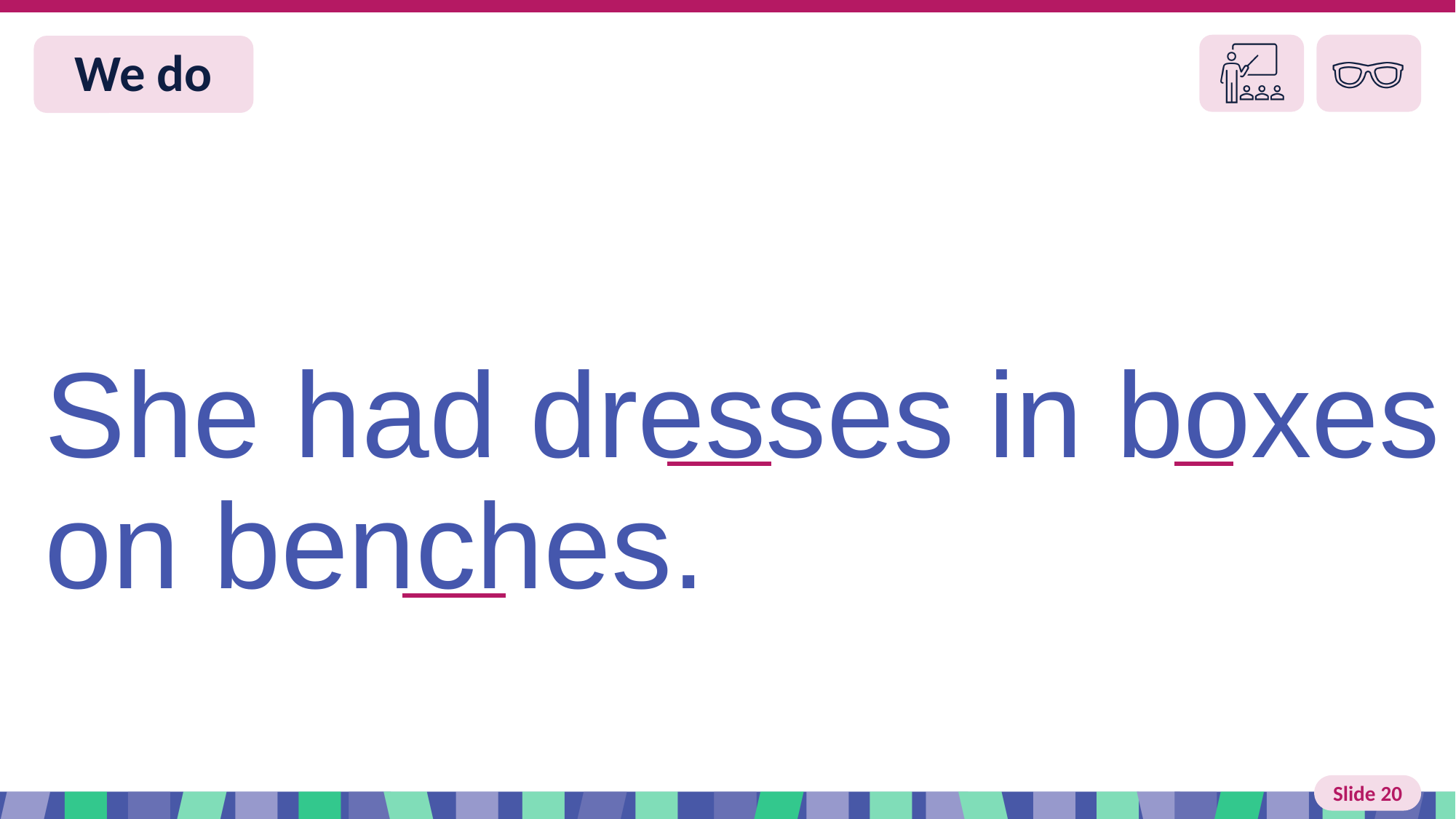

Slide 20 We do
She had dresses in boxes on benches.